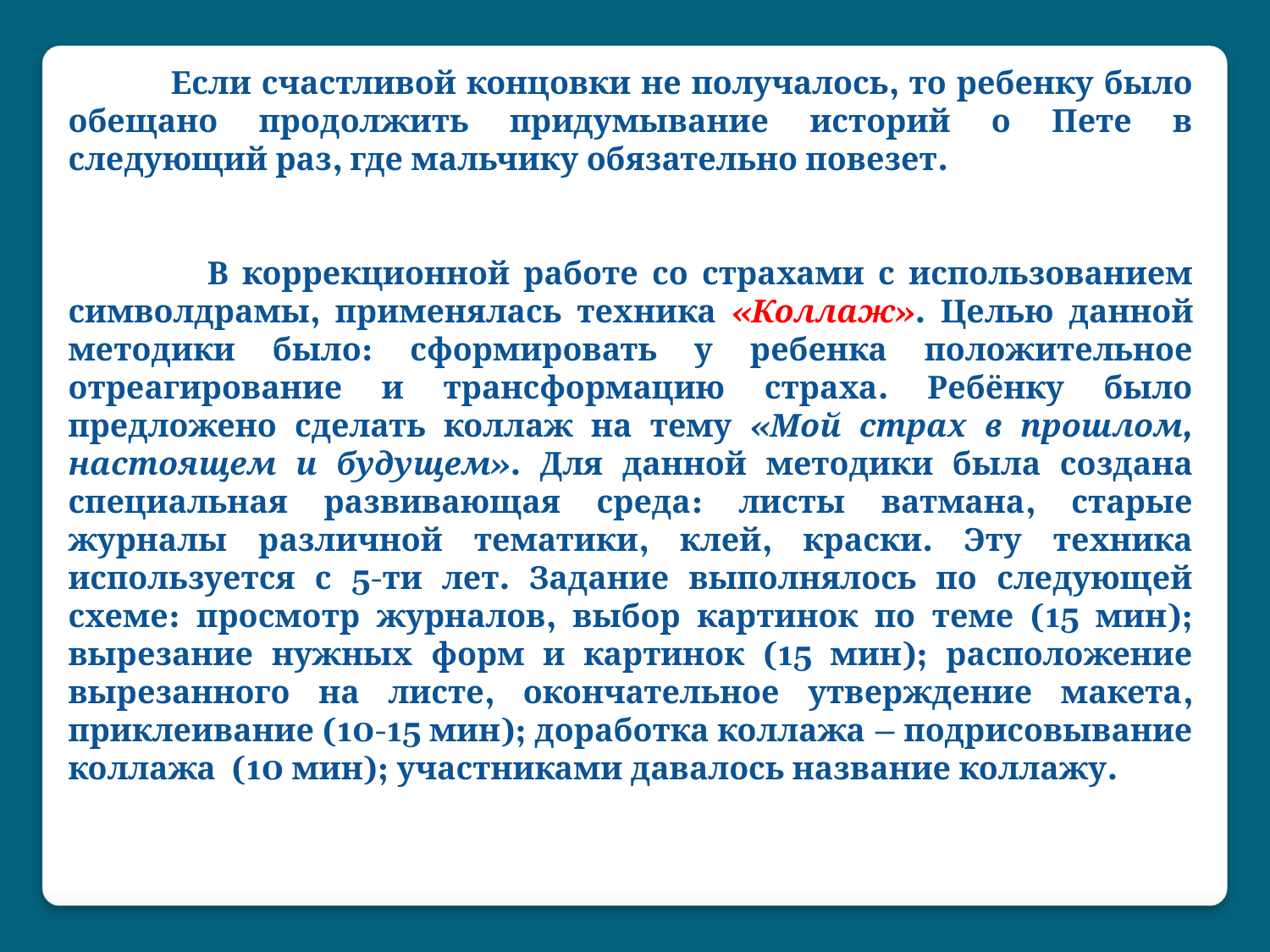

Если счастливой концовки не получалось, то ребенку было обещано продолжить придумывание историй о Пете в следующий раз, где мальчику обязательно повезет.

          В коррекционной работе со страхами с использованием символдрамы, применялась техника «Коллаж». Целью данной методики было: сформировать у ребенка положительное отреагирование и трансформацию страха. Ребёнку было предложено сделать коллаж на тему «Мой страх в прошлом, настоящем и будущем». Для данной методики была создана специальная развивающая среда: листы ватмана, старые журналы различной тематики, клей, краски. Эту техника используется с 5-ти лет. Задание выполнялось по следующей схеме: просмотр журналов, выбор картинок по теме (15 мин); вырезание нужных форм и картинок (15 мин); расположение вырезанного на листе, окончательное утверждение макета, приклеивание (10-15 мин); доработка коллажа – подрисовывание коллажа  (10 мин); участниками давалось название коллажу.